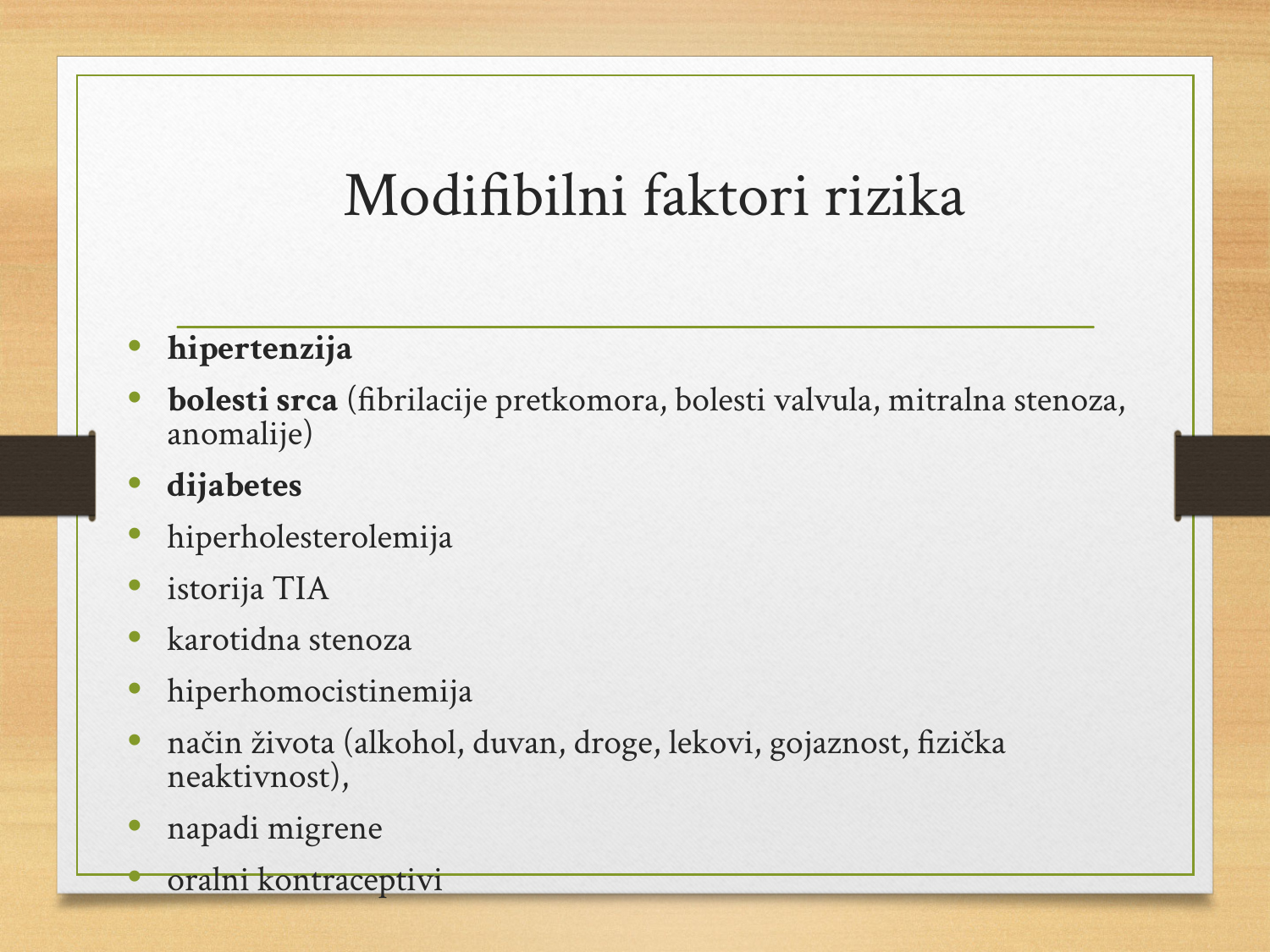

# Modifibilni faktori rizika
hipertenzija
bolesti srca (fibrilacije pretkomora, bolesti valvula, mitralna stenoza, anomalije)
dijabetes
hiperholesterolemija
istorija TIA
karotidna stenoza
hiperhomocistinemija
način života (alkohol, duvan, droge, lekovi, gojaznost, fizička neaktivnost),
napadi migrene
oralni kontraceptivi